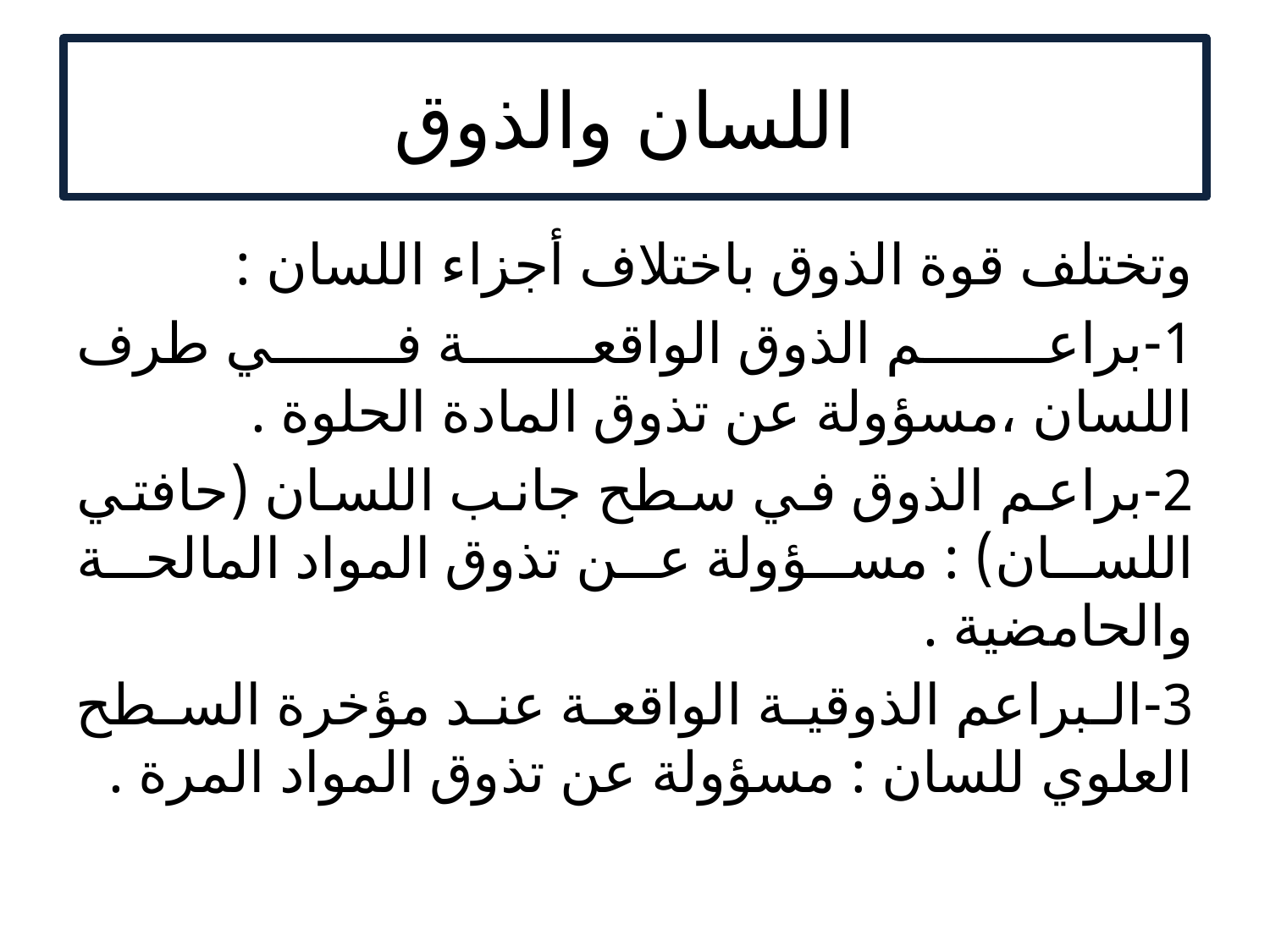

# اللسان والذوق
وتختلف قوة الذوق باختلاف أجزاء اللسان :
1-براعم الذوق الواقعة في طرف اللسان ،مسؤولة عن تذوق المادة الحلوة .
2-براعم الذوق في سطح جانب اللسان (حافتي اللسان) : مسؤولة عن تذوق المواد المالحة والحامضية .
3-البراعم الذوقية الواقعة عند مؤخرة السطح العلوي للسان : مسؤولة عن تذوق المواد المرة .